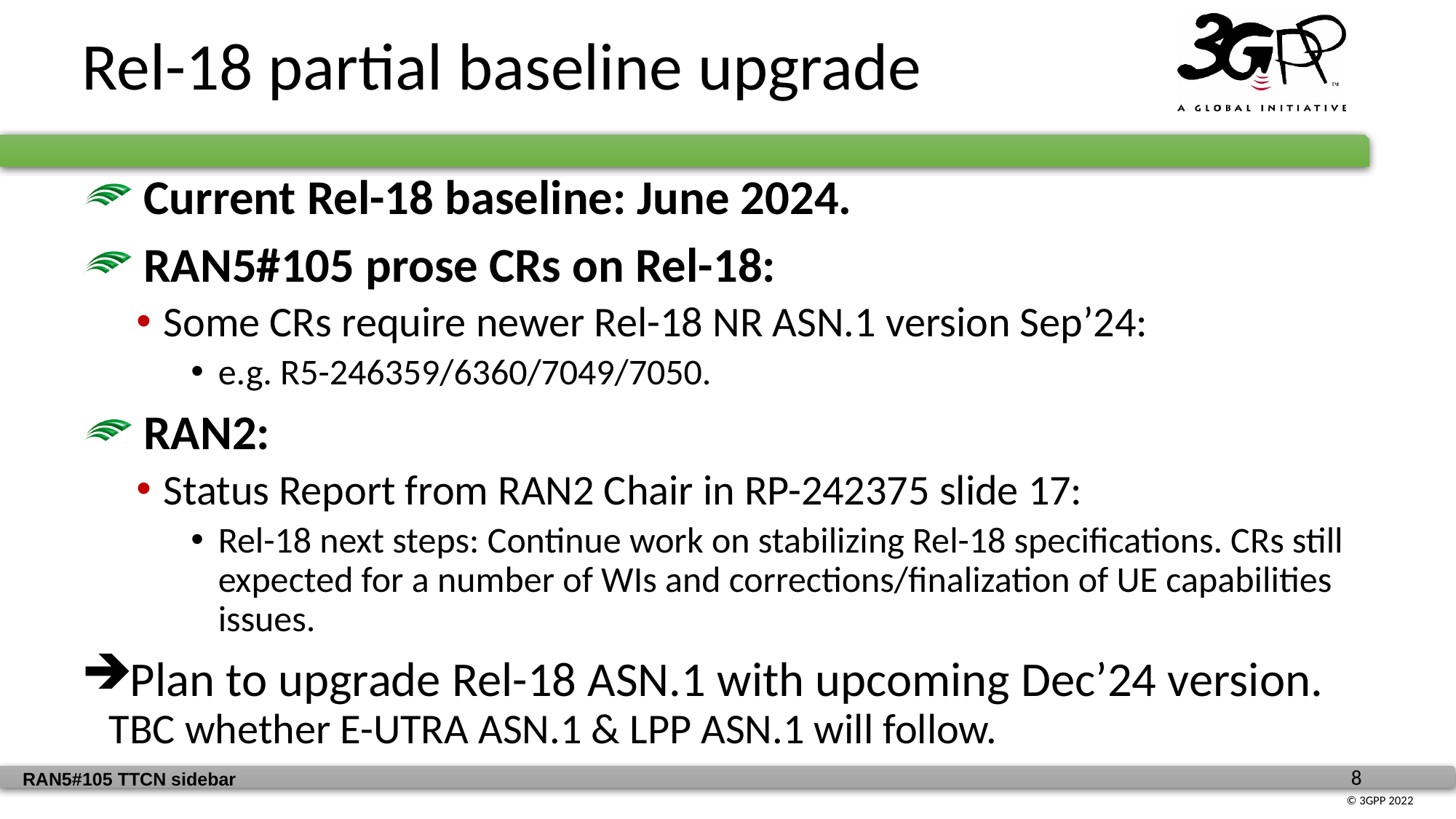

Rel-18 partial baseline upgrade
 Current Rel-18 baseline: June 2024.
 RAN5#105 prose CRs on Rel-18:
Some CRs require newer Rel-18 NR ASN.1 version Sep’24:
e.g. R5-246359/6360/7049/7050.
 RAN2:
Status Report from RAN2 Chair in RP-242375 slide 17:
Rel-18 next steps: Continue work on stabilizing Rel-18 specifications. CRs still expected for a number of WIs and corrections/finalization of UE capabilities issues.
Plan to upgrade Rel-18 ASN.1 with upcoming Dec’24 version. TBC whether E-UTRA ASN.1 & LPP ASN.1 will follow.